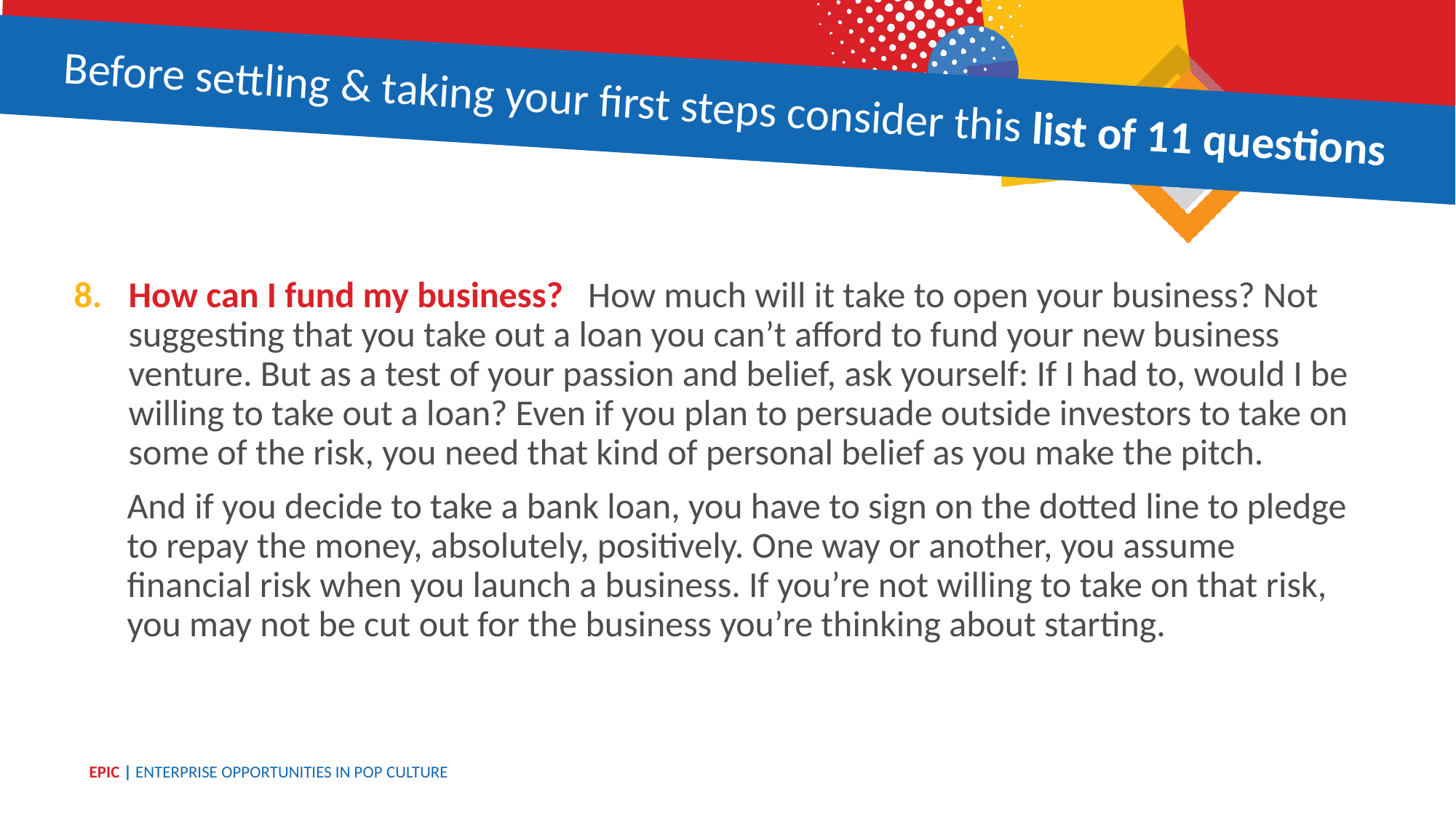

Before settling & taking your first steps consider this list of 11 questions

How can I fund my business?   How much will it take to open your business? Not suggesting that you take out a loan you can’t afford to fund your new business venture. But as a test of your passion and belief, ask yourself: If I had to, would I be willing to take out a loan? Even if you plan to persuade outside investors to take on some of the risk, you need that kind of personal belief as you make the pitch.
And if you decide to take a bank loan, you have to sign on the dotted line to pledge to repay the money, absolutely, positively. One way or another, you assume financial risk when you launch a business. If you’re not willing to take on that risk, you may not be cut out for the business you’re thinking about starting.